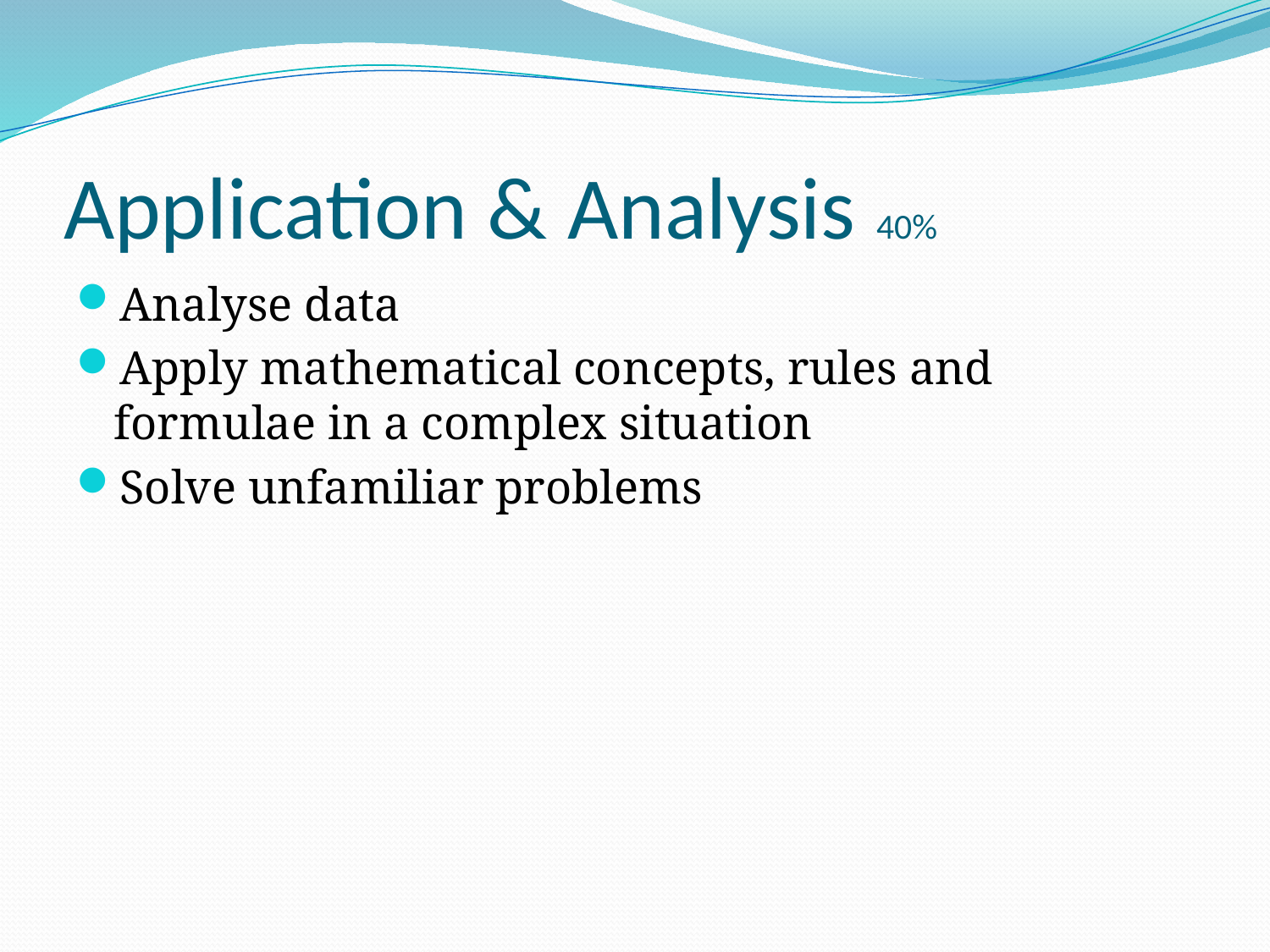

# Application & Analysis 40%
Analyse data
Apply mathematical concepts, rules and formulae in a complex situation
Solve unfamiliar problems